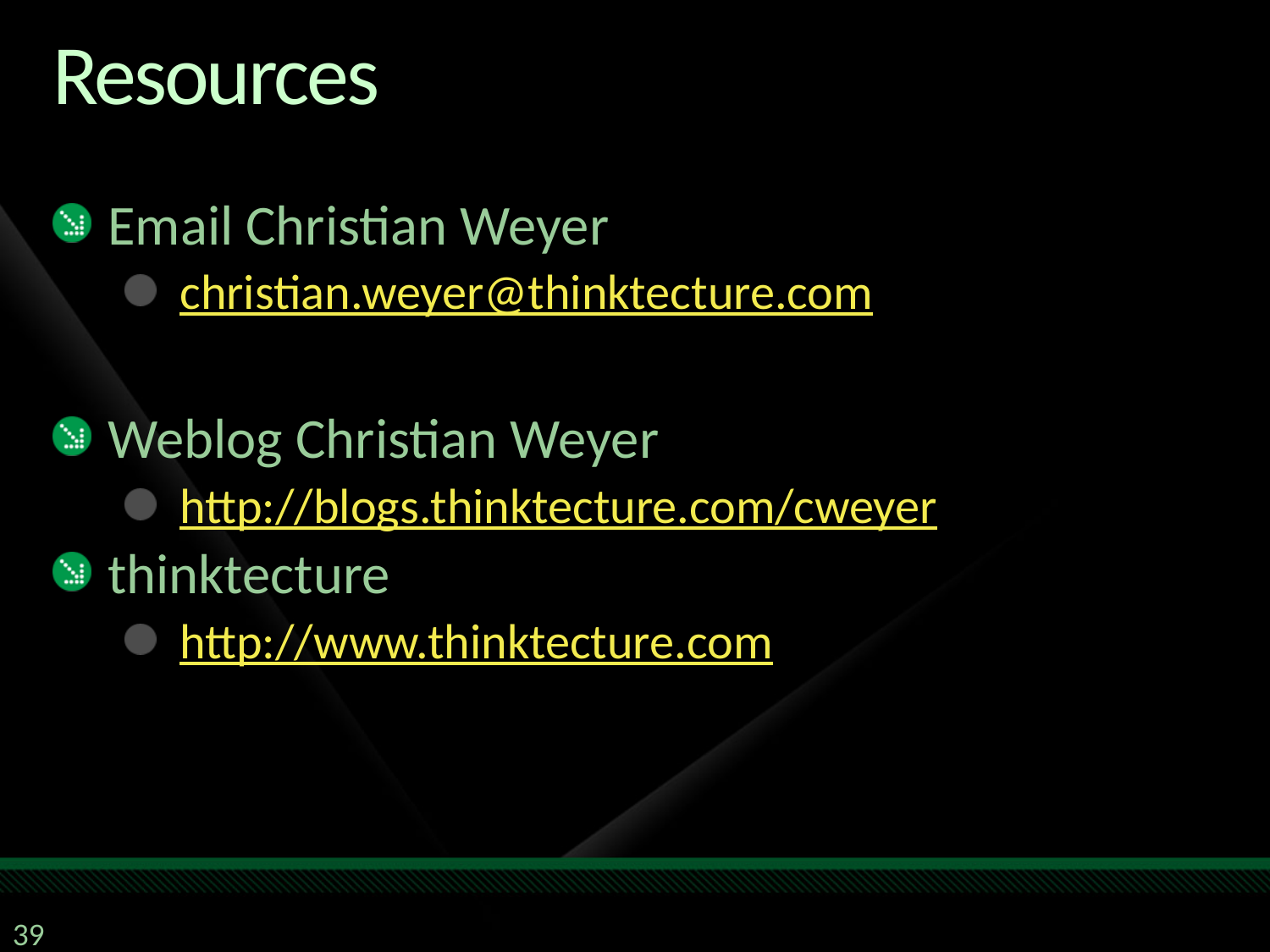

# Resources
Email Christian Weyer
christian.weyer@thinktecture.com

Weblog Christian Weyer
http://blogs.thinktecture.com/cweyer
thinktecture
http://www.thinktecture.com
39